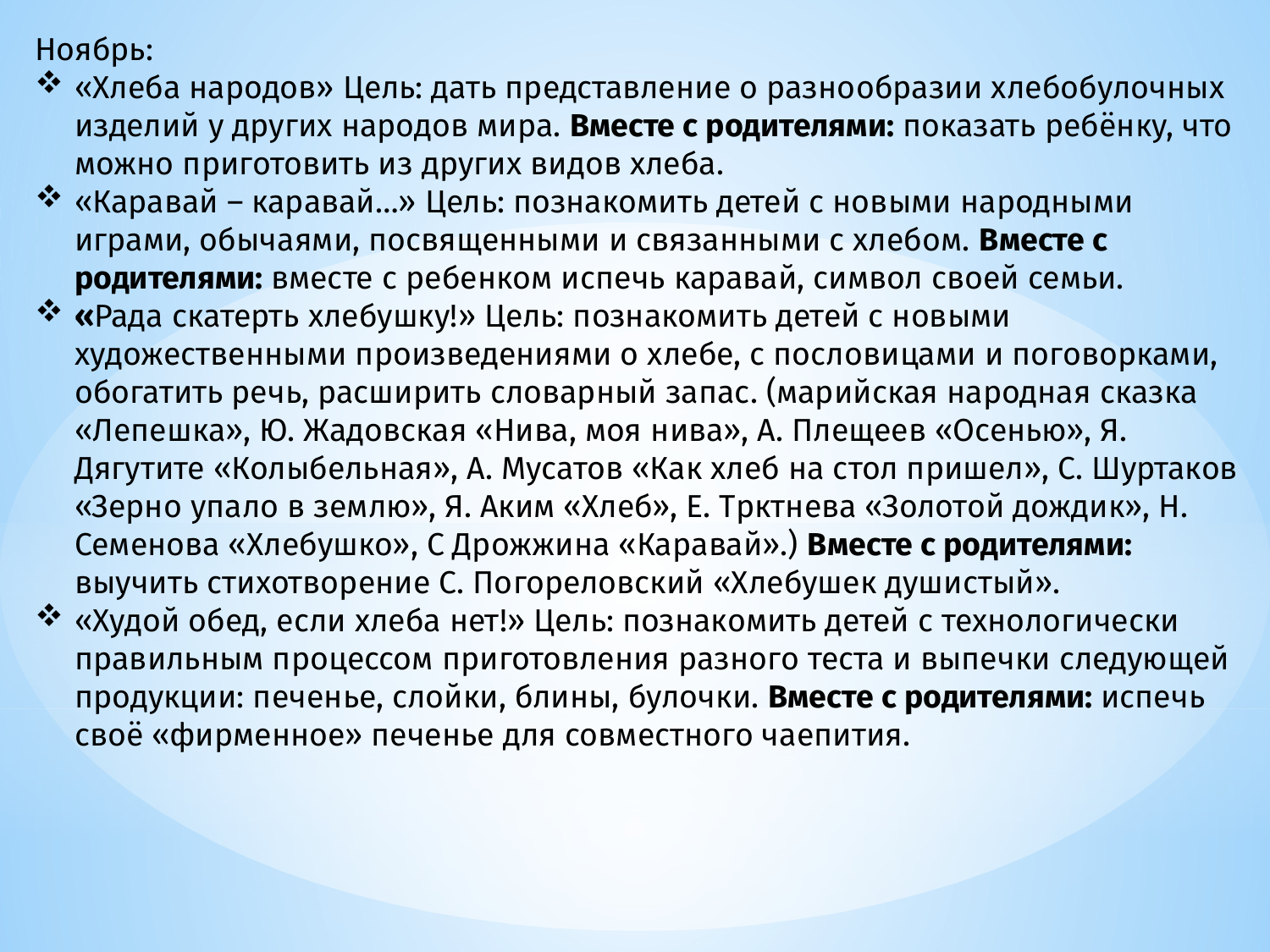

Ноябрь:
«Хлеба народов» Цель: дать представление о разнообразии хлебобулочных изделий у других народов мира. Вместе с родителями: показать ребёнку, что можно приготовить из других видов хлеба.
«Каравай – каравай…» Цель: познакомить детей с новыми народными играми, обычаями, посвященными и связанными с хлебом. Вместе с родителями: вместе с ребенком испечь каравай, символ своей семьи.
«Рада скатерть хлебушку!» Цель: познакомить детей с новыми художественными произведениями о хлебе, с пословицами и поговорками, обогатить речь, расширить словарный запас. (марийская народная сказка «Лепешка», Ю. Жадовская «Нива, моя нива», А. Плещеев «Осенью», Я. Дягутите «Колыбельная», А. Мусатов «Как хлеб на стол пришел», С. Шуртаков «Зерно упало в землю», Я. Аким «Хлеб», Е. Трктнева «Золотой дождик», Н. Семенова «Хлебушко», С Дрожжина «Каравай».) Вместе с родителями: выучить стихотворение С. Погореловский «Хлебушек душистый».
«Худой обед, если хлеба нет!» Цель: познакомить детей с технологически правильным процессом приготовления разного теста и выпечки следующей продукции: печенье, слойки, блины, булочки. Вместе с родителями: испечь своё «фирменное» печенье для совместного чаепития.